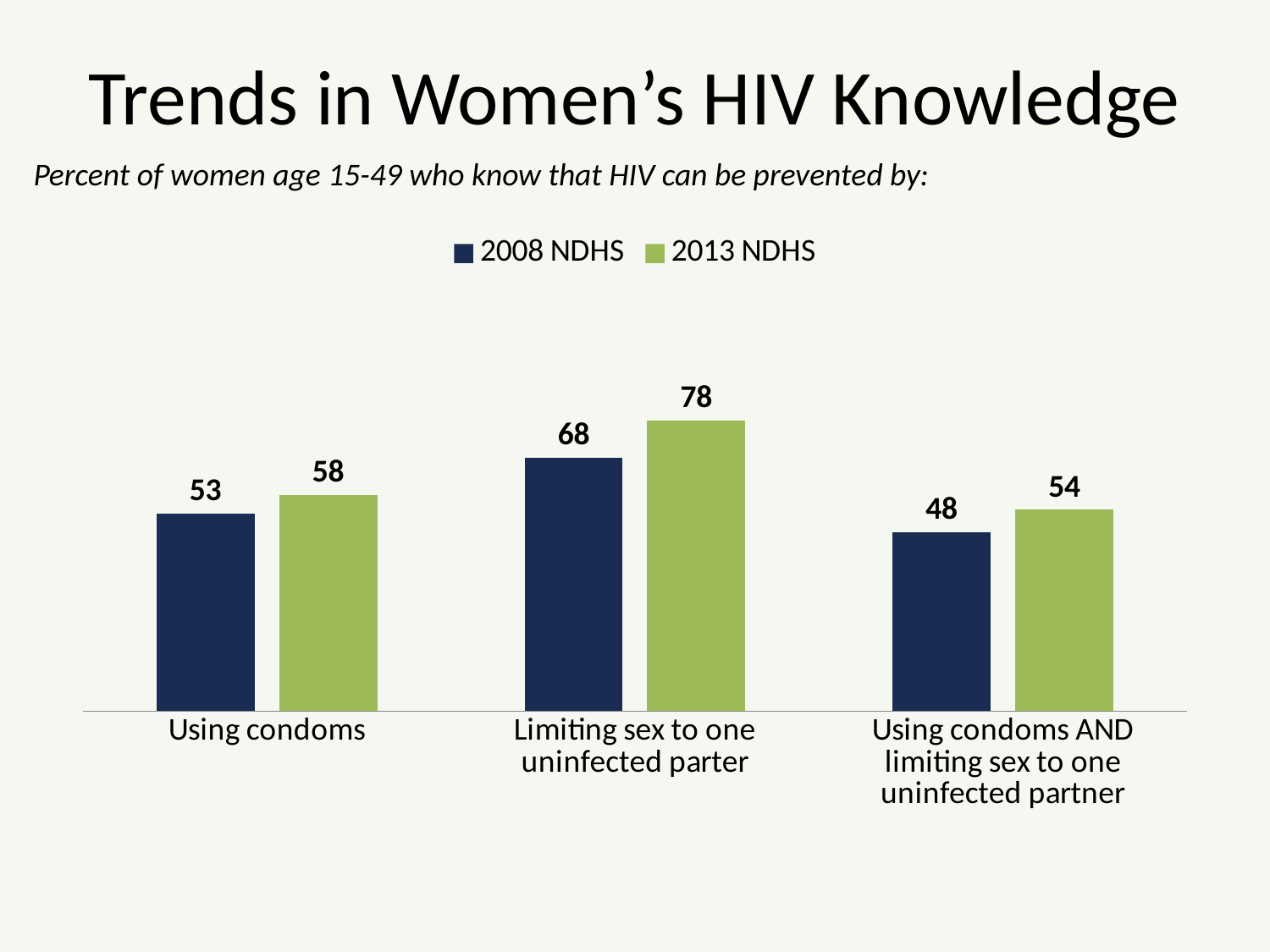

# Trends in Women’s HIV Knowledge
Percent of women age 15-49 who know that HIV can be prevented by:

### Chart

| Category | 2008 NDHS | 2013 NDHS |
|---|---|---|
| Using condoms | 53.0 | 58.0 |
| Limiting sex to one uninfected parter | 68.0 | 78.0 |
| Using condoms AND limiting sex to one uninfected partner | 48.0 | 54.0 |